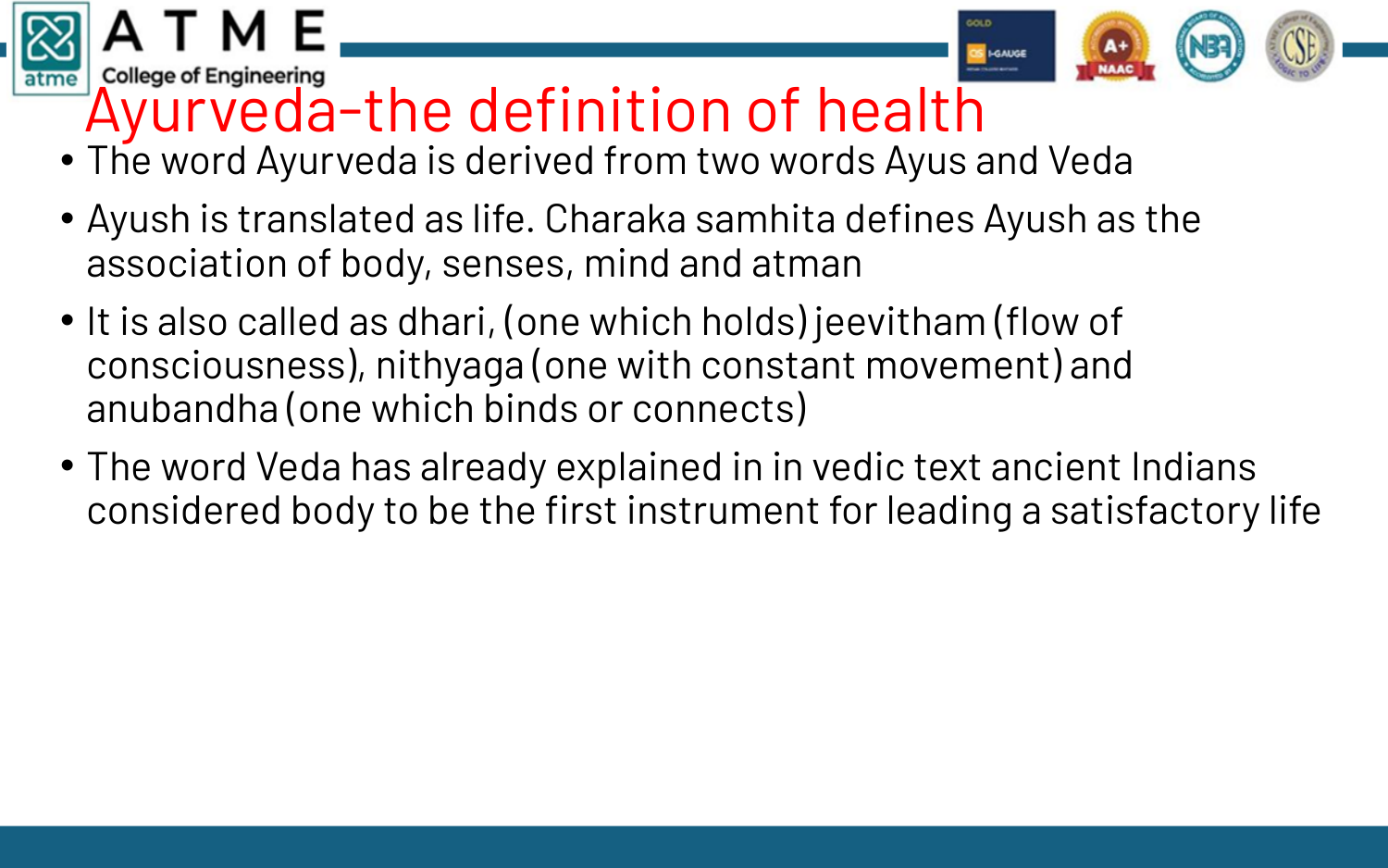

# Ayurveda-the definition of health
The word Ayurveda is derived from two words Ayus and Veda
Ayush is translated as life. Charaka samhita defines Ayush as the association of body, senses, mind and atman
It is also called as dhari, (one which holds) jeevitham (flow of consciousness), nithyaga (one with constant movement) and anubandha (one which binds or connects)
The word Veda has already explained in in vedic text ancient Indians considered body to be the first instrument for leading a satisfactory life